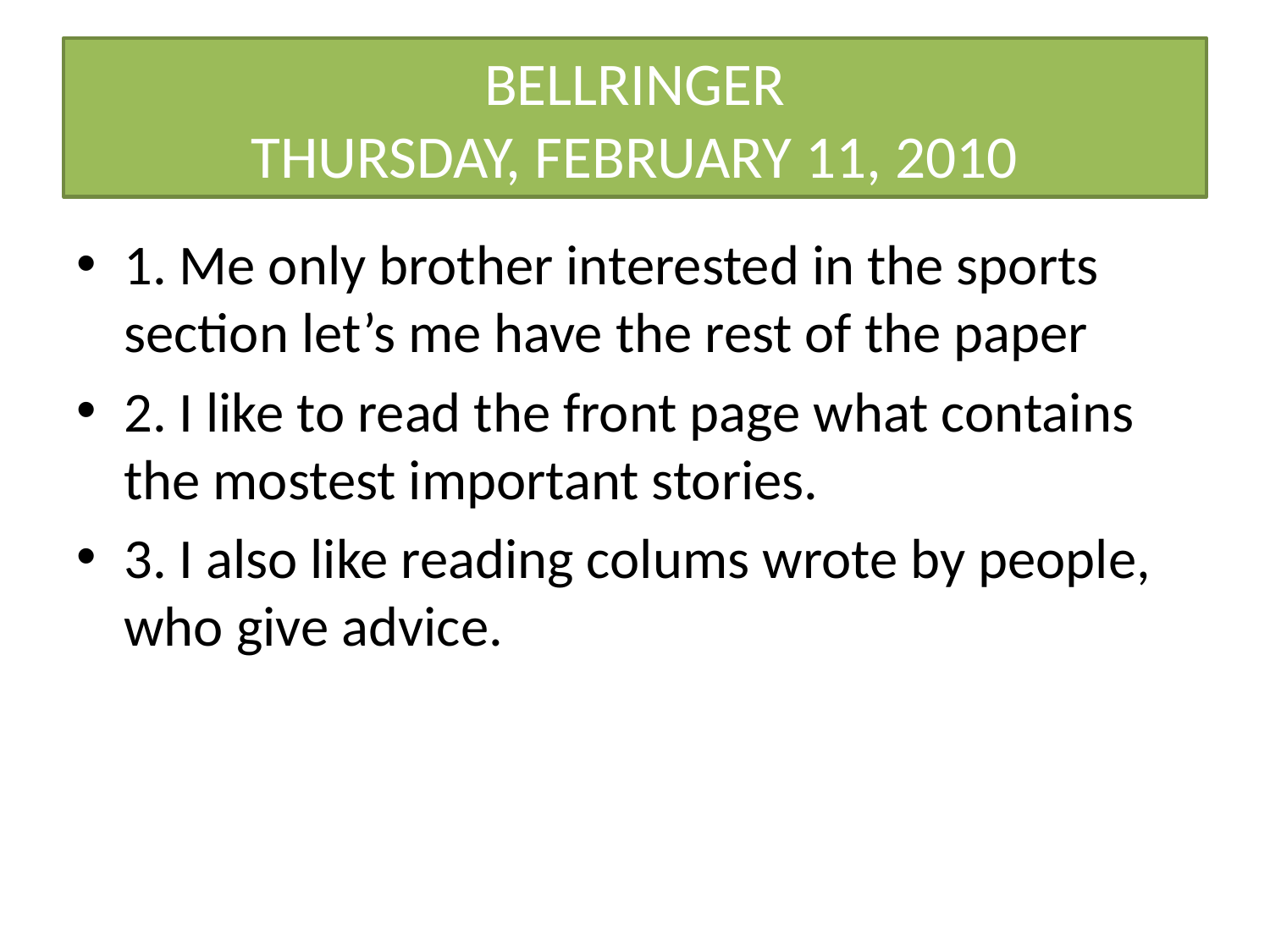

# BELLRINGER THURSDAY, FEBRUARY 11, 2010
1. Me only brother interested in the sports section let’s me have the rest of the paper
2. I like to read the front page what contains the mostest important stories.
3. I also like reading colums wrote by people, who give advice.